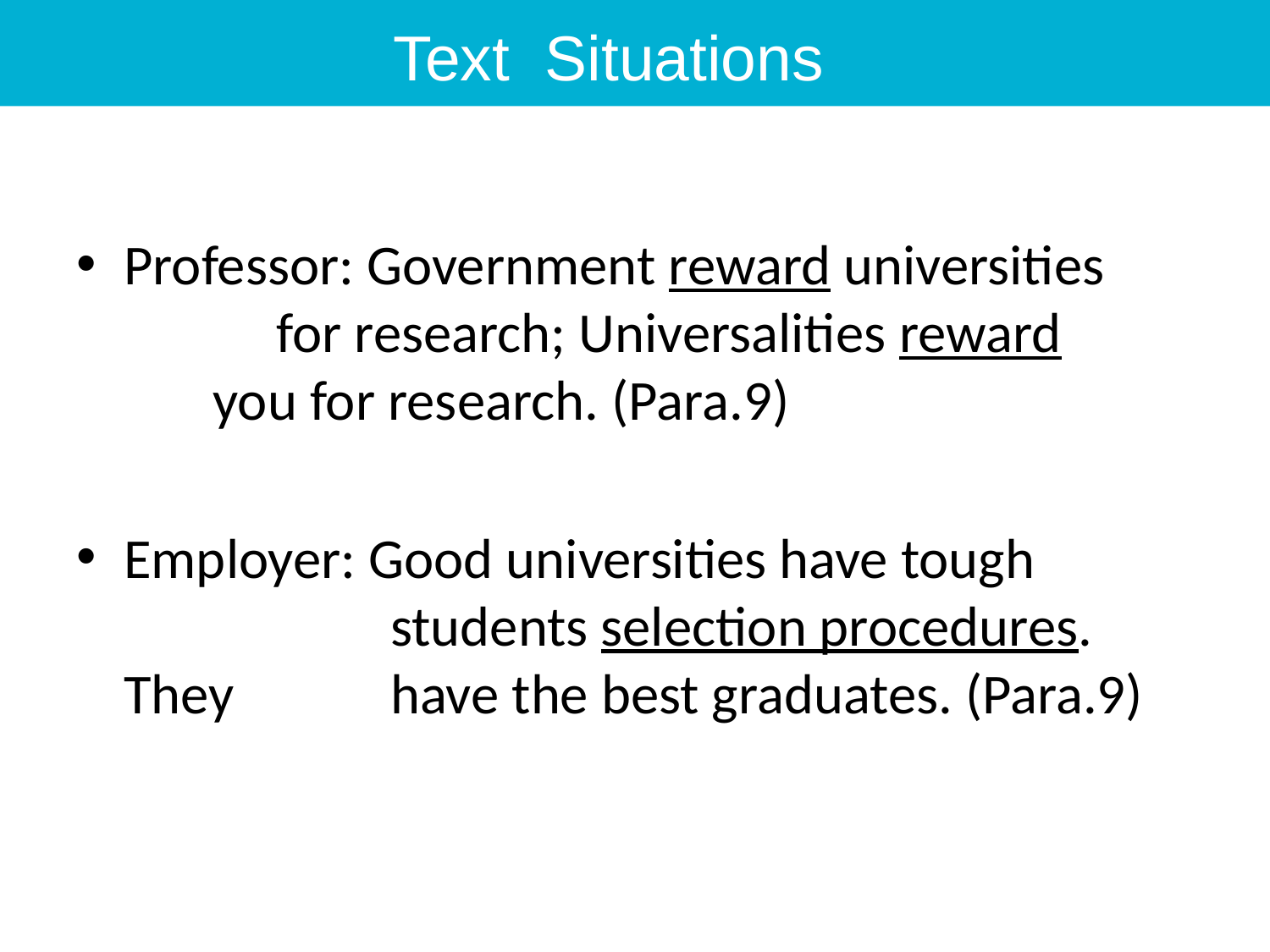

# Text  Situations

Professor: Government reward universities  		  for research; Universalities reward  	            you for research. (Para.9)

Employer: Good universities have tough 		           students selection procedures. They 	           have the best graduates. (Para.9)